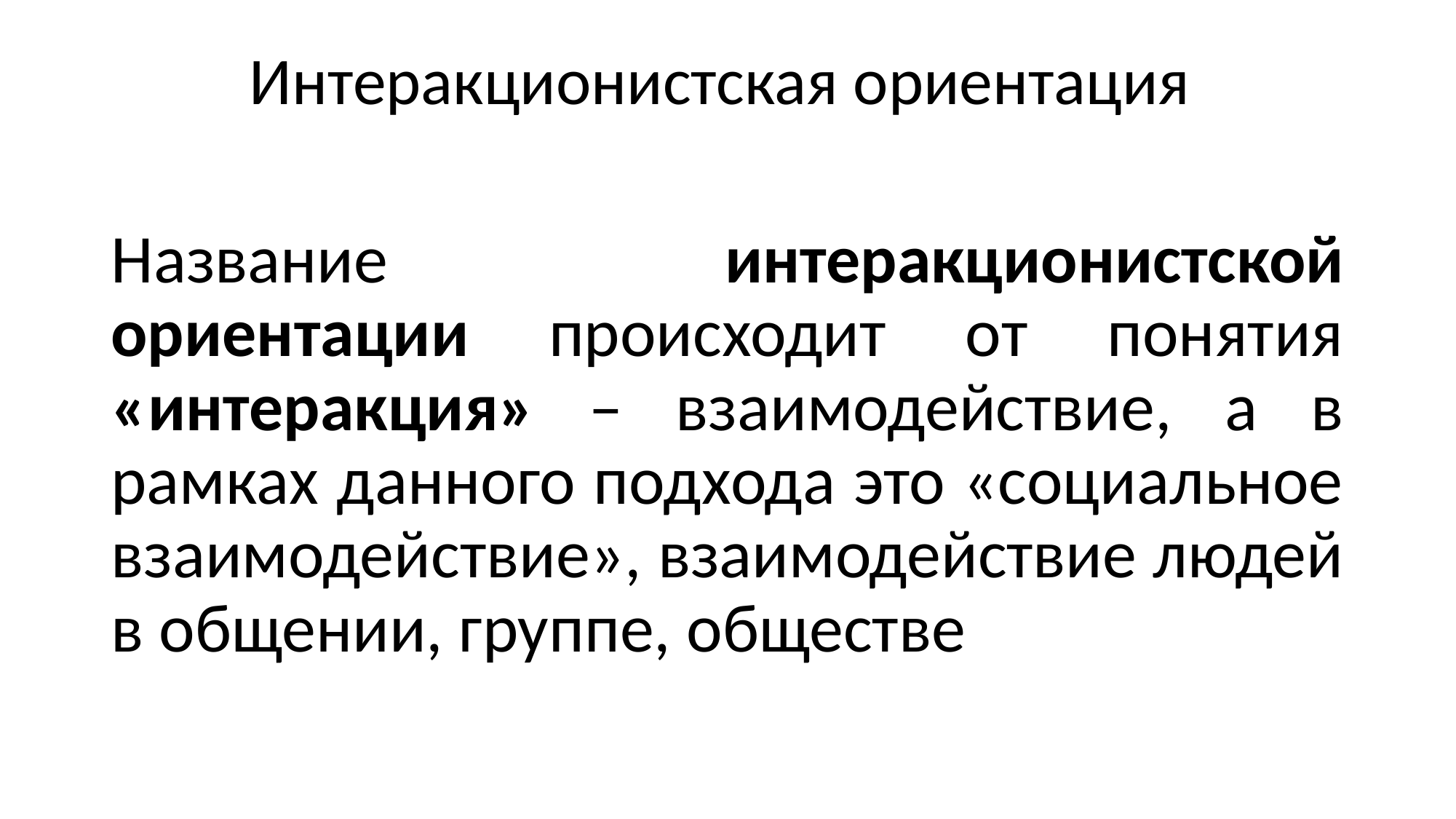

# Интеракционистская ориентация
Название интеракционистской ориентации происходит от понятия «интеракция» – взаимодействие, а в рамках данного подхода это «социальное взаимодействие», взаимодействие людей в общении, группе, обществе